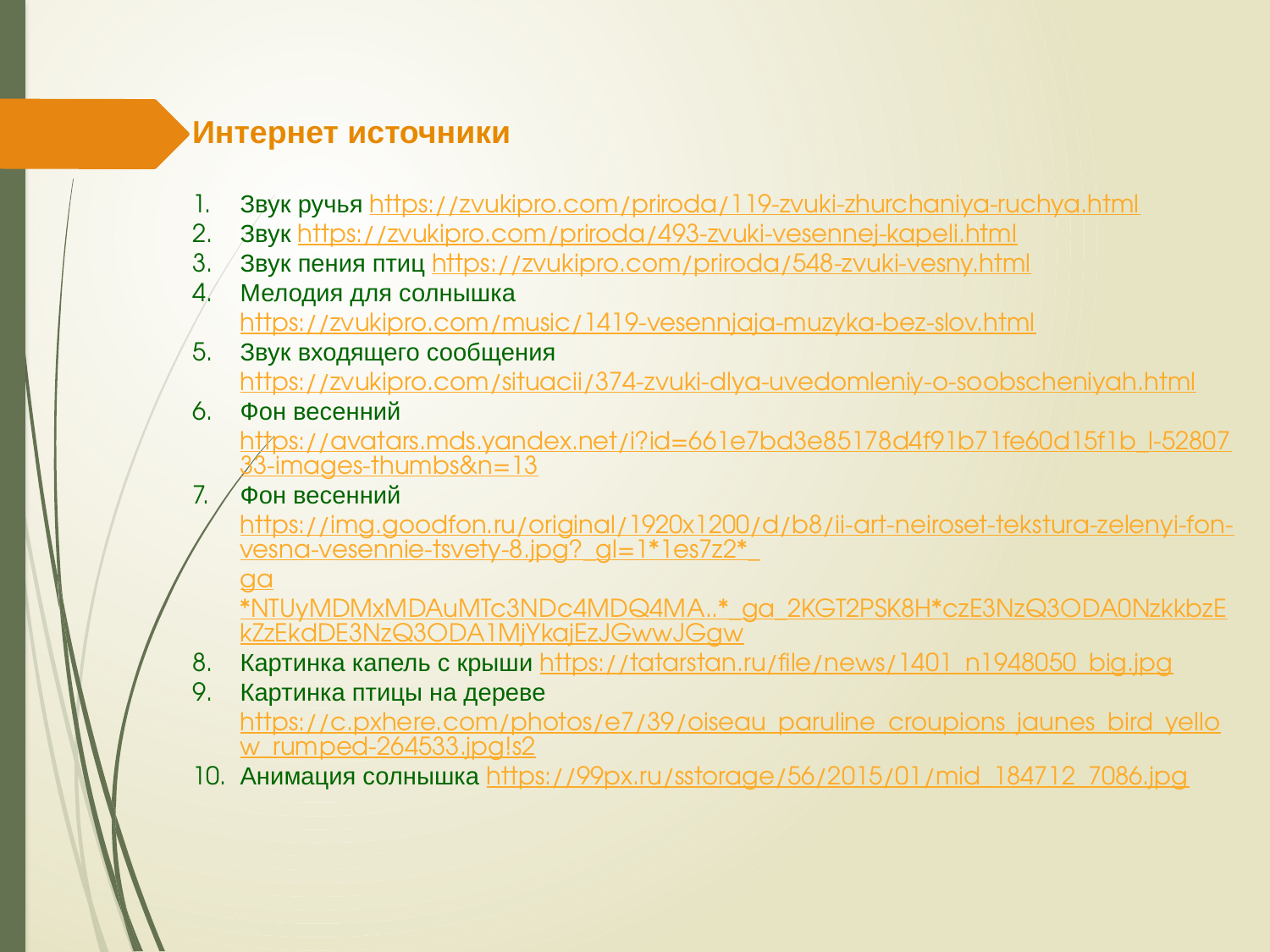

Интернет источники

Звук ручья https://zvukipro.com/priroda/119-zvuki-zhurchaniya-ruchya.html
Звук https://zvukipro.com/priroda/493-zvuki-vesennej-kapeli.html
Звук пения птиц https://zvukipro.com/priroda/548-zvuki-vesny.html
Мелодия для солнышка https://zvukipro.com/music/1419-vesennjaja-muzyka-bez-slov.html
Звук входящего сообщения https://zvukipro.com/situacii/374-zvuki-dlya-uvedomleniy-o-soobscheniyah.html
Фон весенний https://avatars.mds.yandex.net/i?id=661e7bd3e85178d4f91b71fe60d15f1b_l-5280733-images-thumbs&n=13
Фон весенний https://img.goodfon.ru/original/1920x1200/d/b8/ii-art-neiroset-tekstura-zelenyi-fon-vesna-vesennie-tsvety-8.jpg?_gl=1*1es7z2*_ga*NTUyMDMxMDAuMTc3NDc4MDQ4MA..*_ga_2KGT2PSK8H*czE3NzQ3ODA0NzkkbzEkZzEkdDE3NzQ3ODA1MjYkajEzJGwwJGgw
Картинка капель с крыши https://tatarstan.ru/file/news/1401_n1948050_big.jpg
Картинка птицы на дереве https://c.pxhere.com/photos/e7/39/oiseau_paruline_croupions_jaunes_bird_yellow_rumped-264533.jpg!s2
Анимация солнышка https://99px.ru/sstorage/56/2015/01/mid_184712_7086.jpg